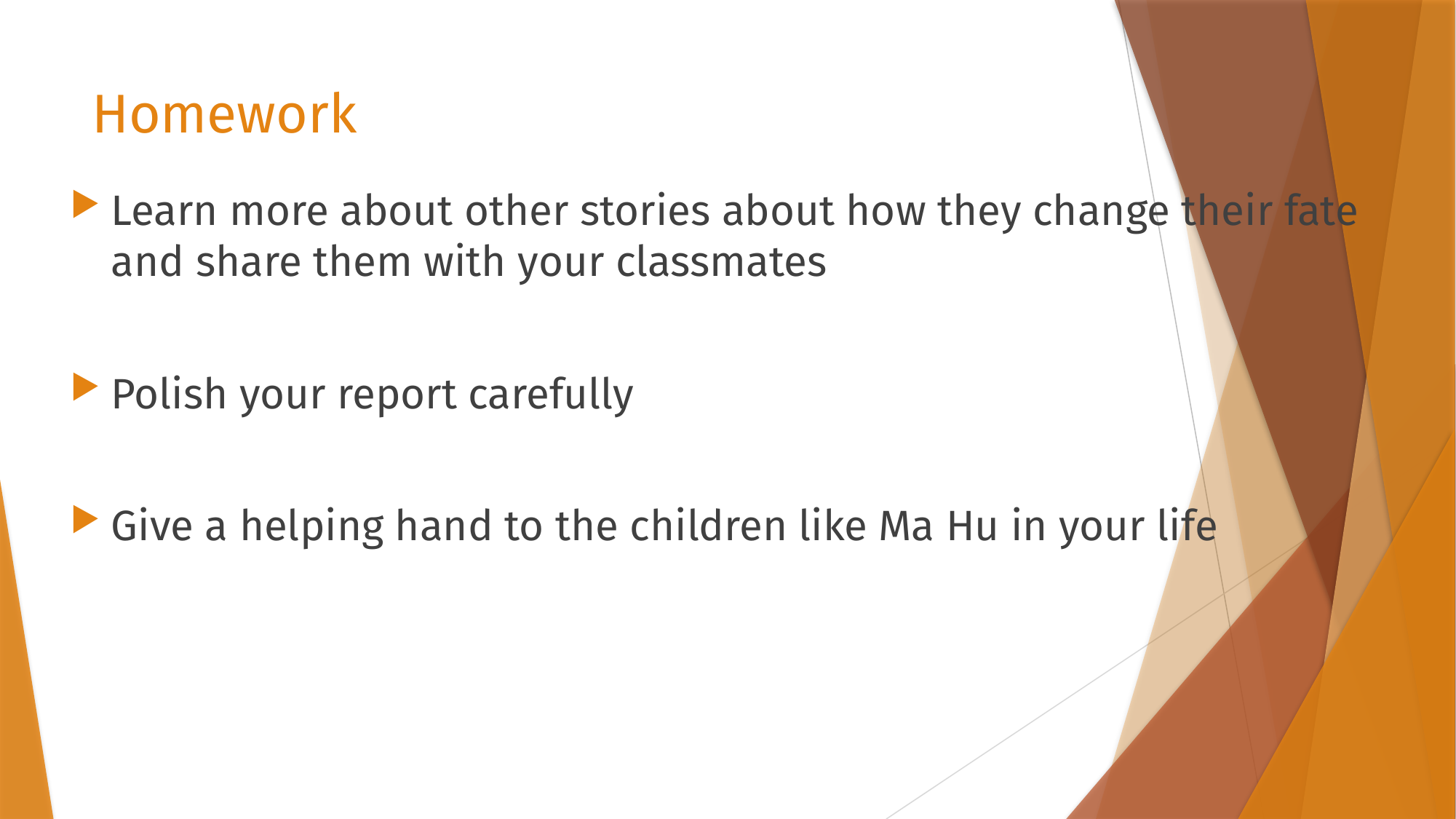

# Homework
Learn more about other stories about how they change their fate and share them with your classmates

Polish your report carefully

Give a helping hand to the children like Ma Hu in your life